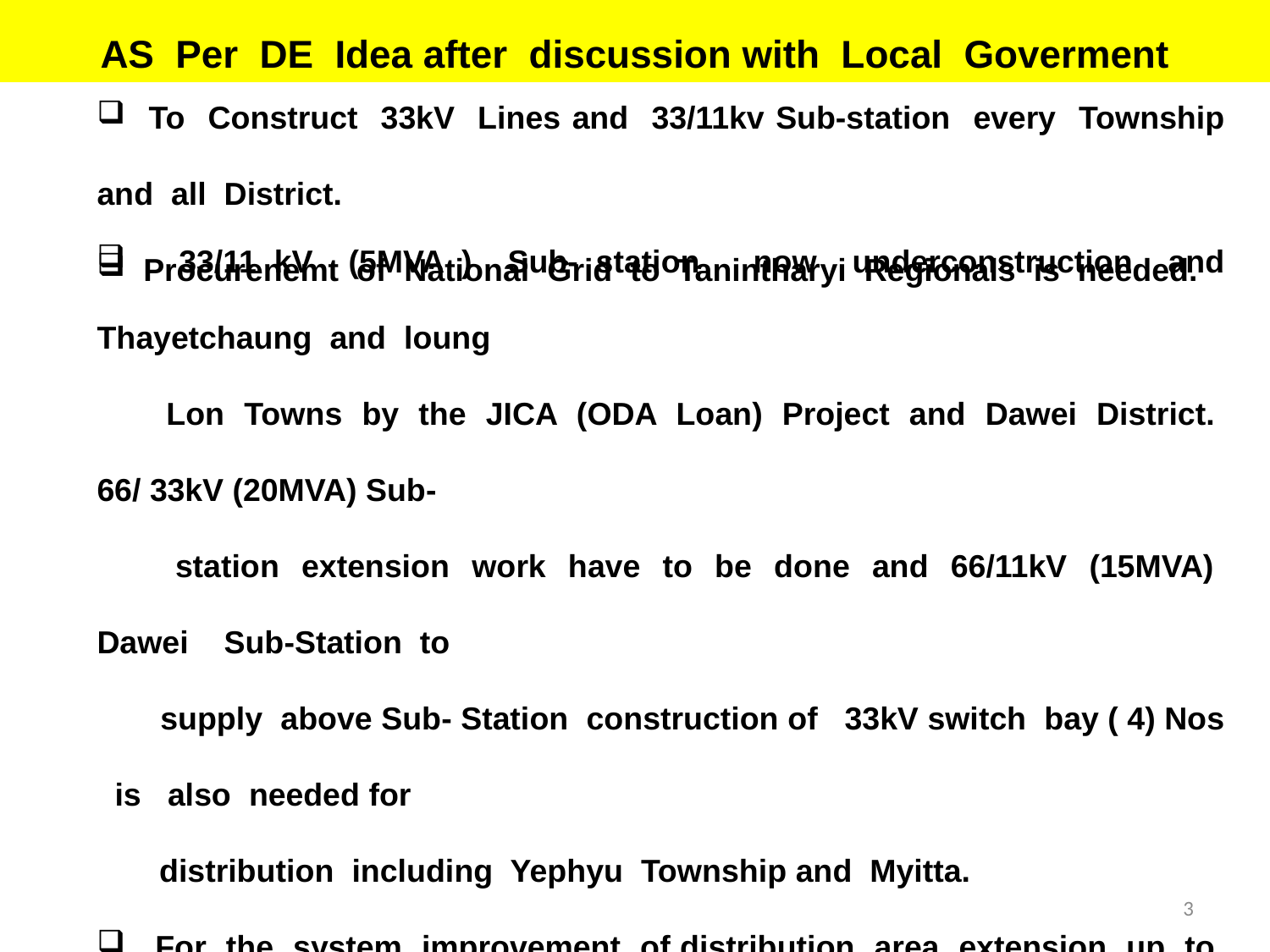

AS  Per  DE  Idea after  discussion with  Local  Goverment
  To  Construct  33kV  Lines and  33/11kv Sub-station  every  Township and  all  District.
  Procurenemt  of  National  Grid  to  Tanintharyi  Regionals  is  needed.
   33/11 kV  (5MVA )  Sub- station   now  underconstruction  and Thayetchaung  and  loung
       Lon  Towns  by  the  JICA  (ODA  Loan)  Project  and  Dawei  District.  66/ 33kV (20MVA) Sub-
       station  extension  work  have  to  be  done  and  66/11kV  (15MVA)  Dawei    Sub-Station  to
       supply  above Sub- Station  construction of   33kV switch  bay ( 4) Nos   is   also  needed for
       distribution  including  Yephyu  Township and  Myitta.
   For  the  system  improvement  of distribution  area  extension  up  to  the villages  and Dawei
       district  33kV  Line  and Sub- station   construction  work  have  to  be continue.
3